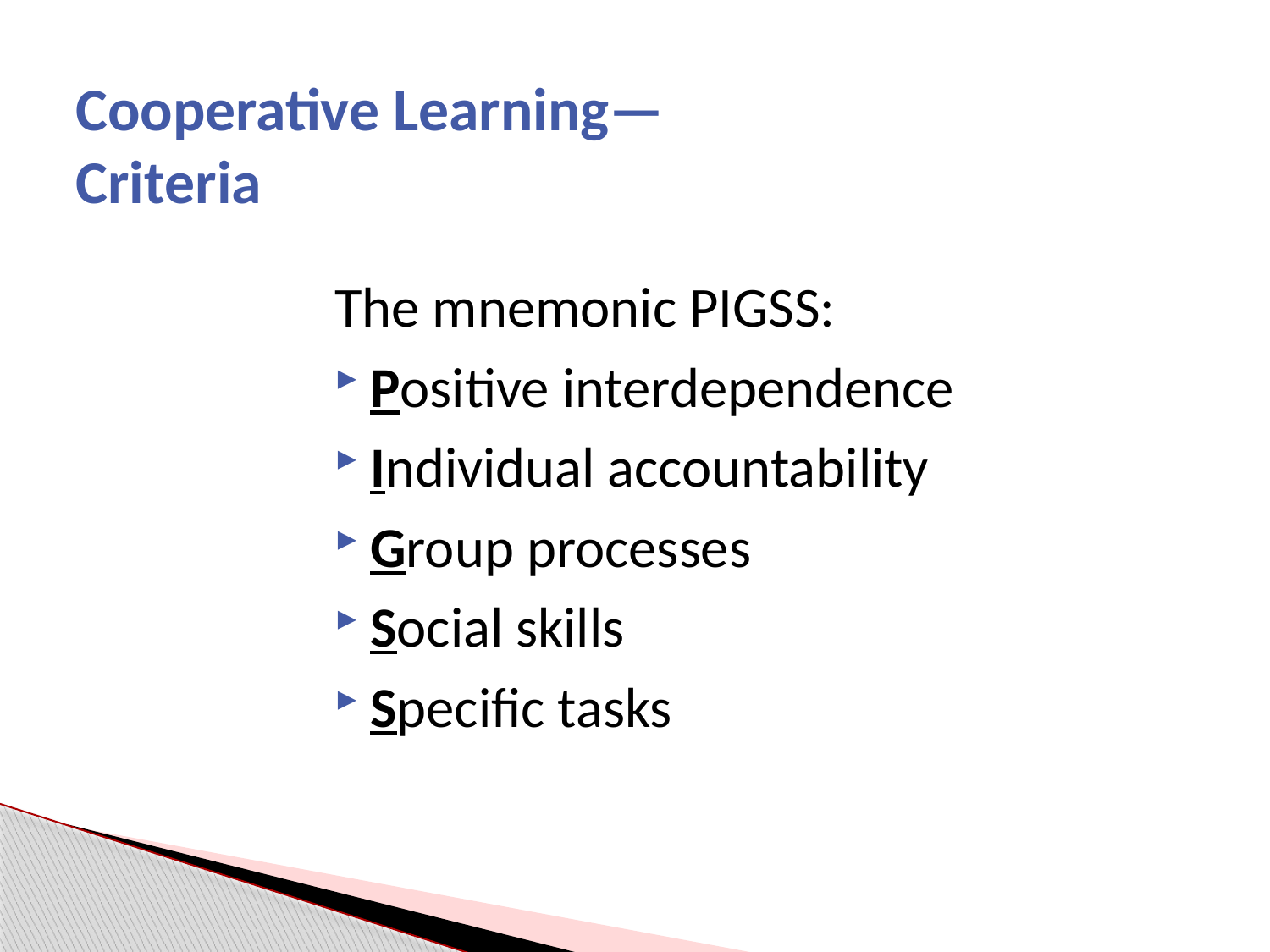

# Cooperative Learning— Criteria
The mnemonic PIGSS:
Positive interdependence
Individual accountability
Group processes
Social skills
Specific tasks